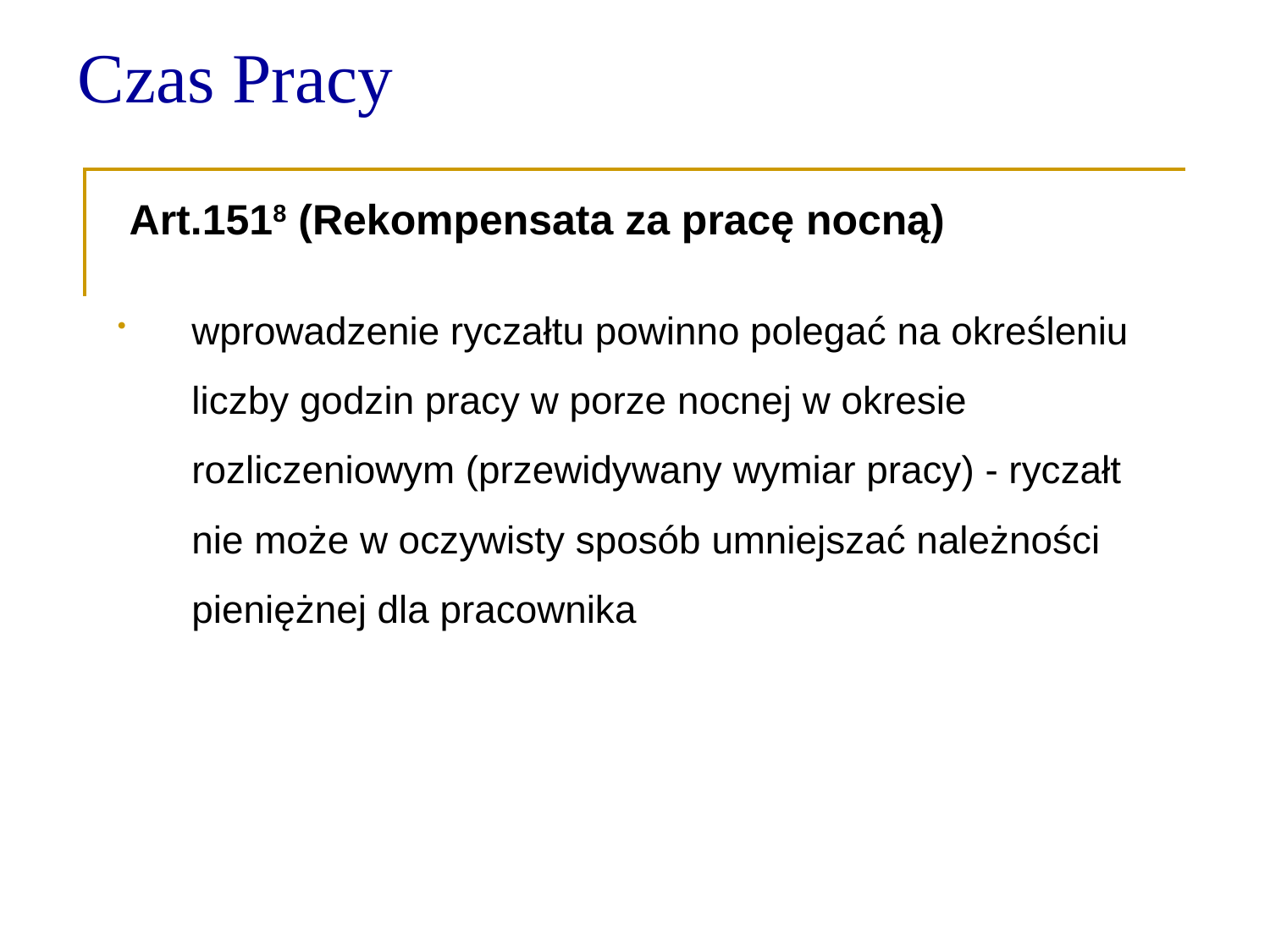

Czas Pracy
 Art.1518 (Rekompensata za pracę nocną)
wprowadzenie ryczałtu powinno polegać na określeniu liczby godzin pracy w porze nocnej w okresie rozliczeniowym (przewidywany wymiar pracy) - ryczałt nie może w oczywisty sposób umniejszać należności pieniężnej dla pracownika